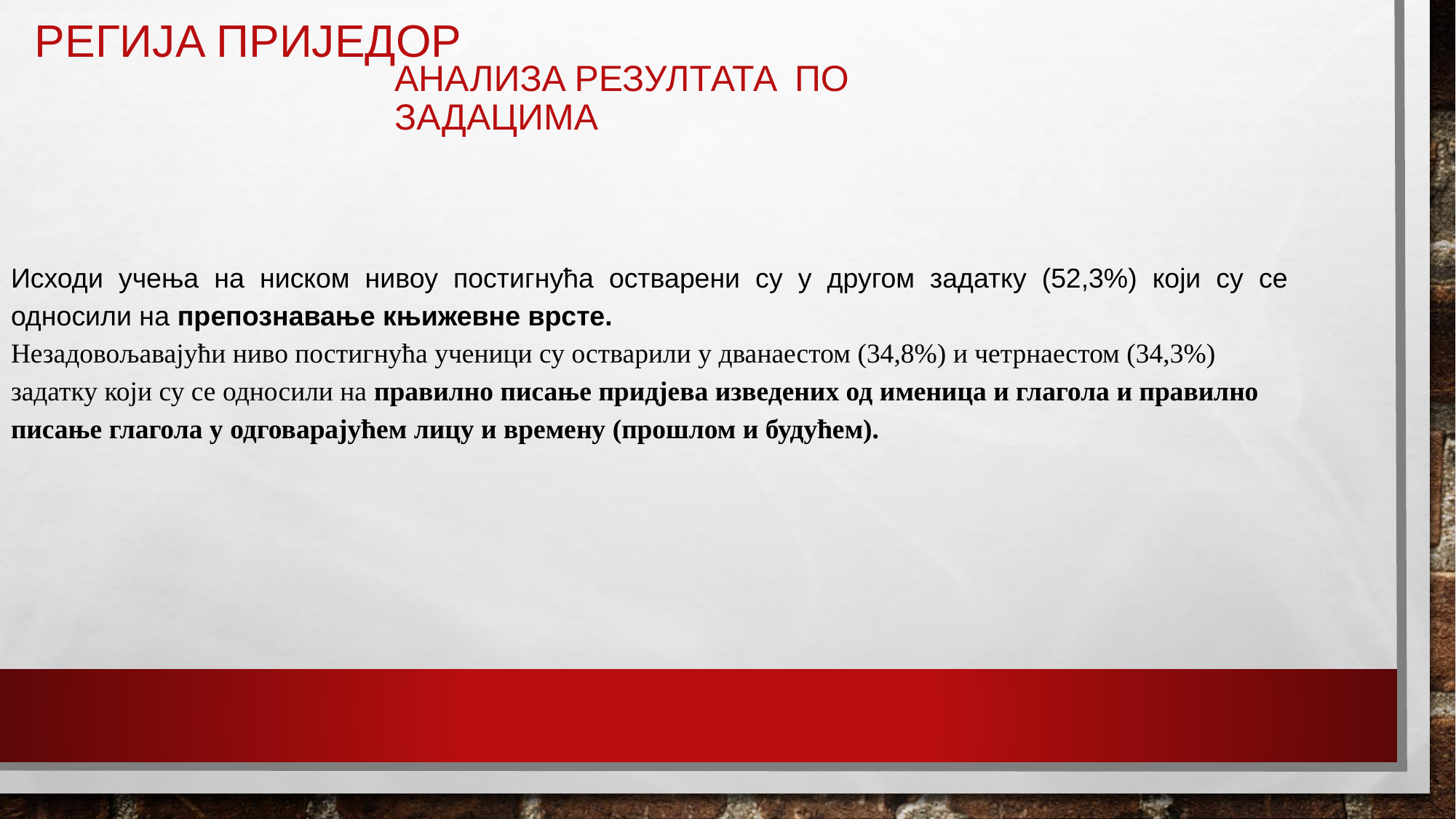

РЕГИЈА ПРИЈЕДОР
# АНАЛИЗА РЕЗУЛТАТА  ПО ЗАДАЦИМА
Исходи учења на ниском нивоу постигнућа остварени су у другом задатку (52,3%) који су се односили на препознавање књижевне врсте.
Незадовољавајући ниво постигнућа ученици су остварили у дванаестом (34,8%) и четрнаестом (34,3%) задатку који су се односили на правилно писање придјева изведених од именица и глагола и правилно писање глагола у одговарајућем лицу и времену (прошлом и будућем).